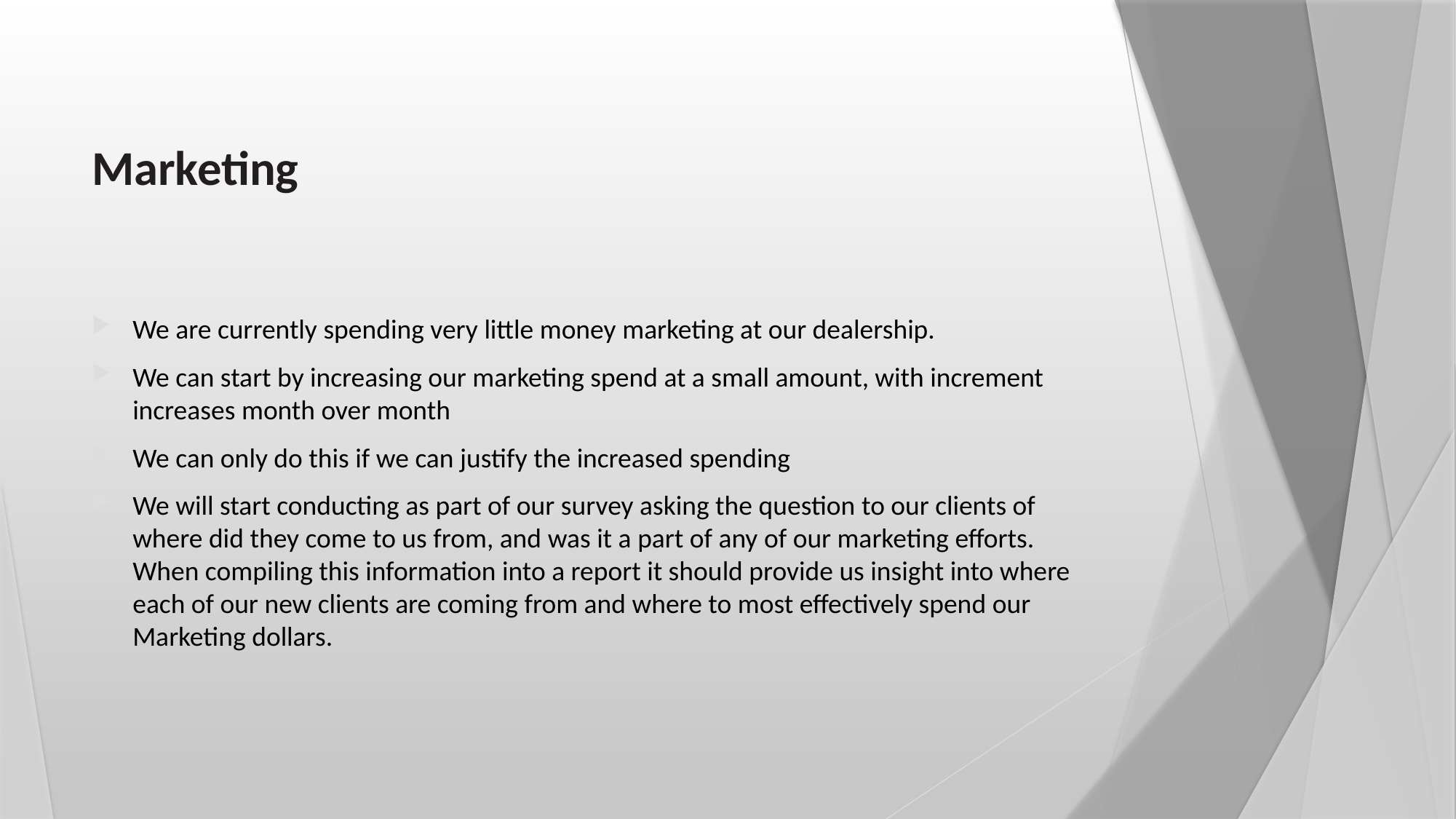

# Marketing

We are currently spending very little money marketing at our dealership.
We can start by increasing our marketing spend at a small amount, with increment increases month over month
We can only do this if we can justify the increased spending
We will start conducting as part of our survey asking the question to our clients of where did they come to us from, and was it a part of any of our marketing efforts. When compiling this information into a report it should provide us insight into where each of our new clients are coming from and where to most effectively spend our Marketing dollars.